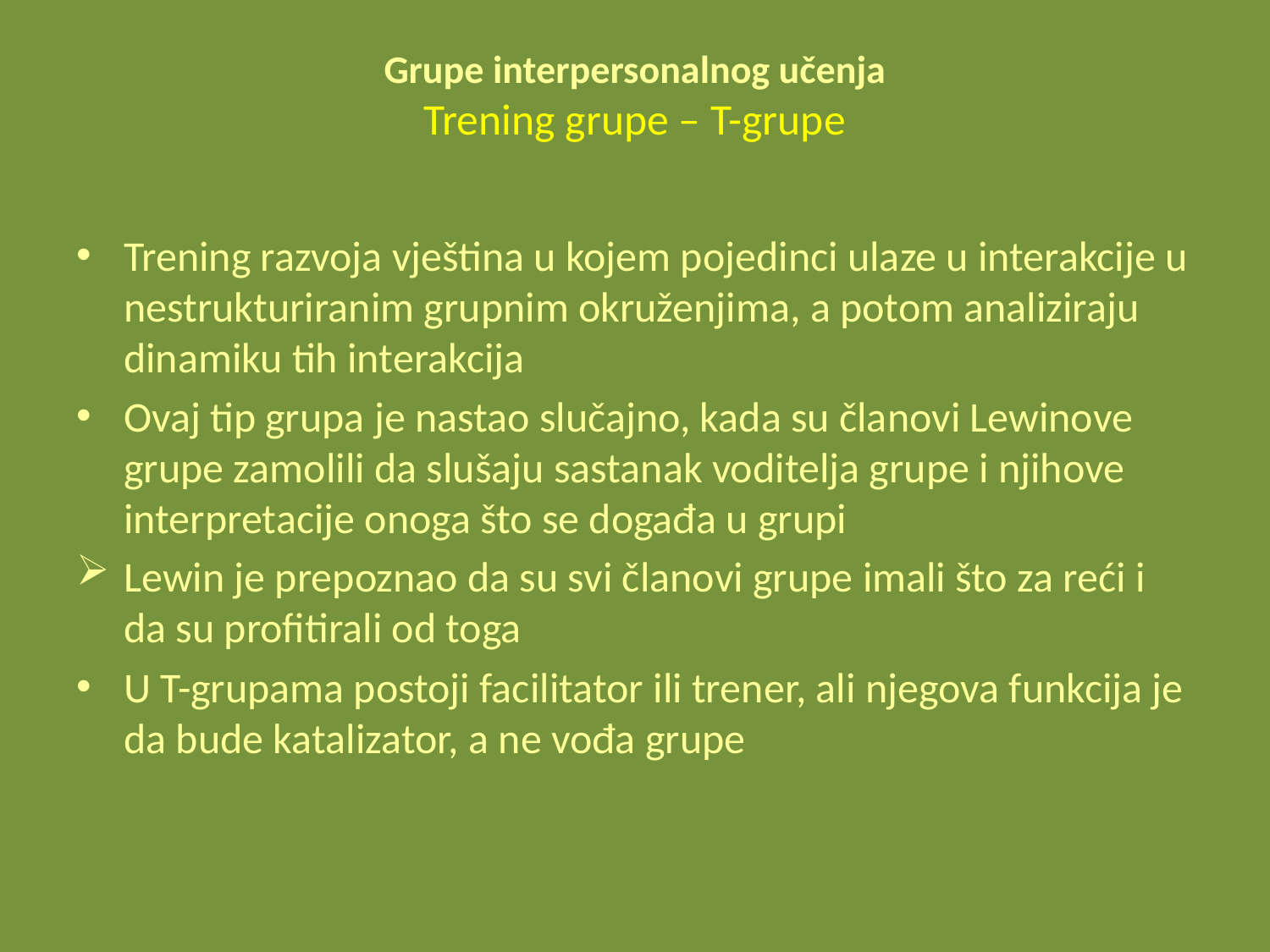

# Grupe interpersonalnog učenja Trening grupe – T-grupe
Trening razvoja vještina u kojem pojedinci ulaze u interakcije u nestrukturiranim grupnim okruženjima, a potom analiziraju dinamiku tih interakcija
Ovaj tip grupa je nastao slučajno, kada su članovi Lewinove grupe zamolili da slušaju sastanak voditelja grupe i njihove interpretacije onoga što se događa u grupi
Lewin je prepoznao da su svi članovi grupe imali što za reći i da su profitirali od toga
U T-grupama postoji facilitator ili trener, ali njegova funkcija je da bude katalizator, a ne vođa grupe